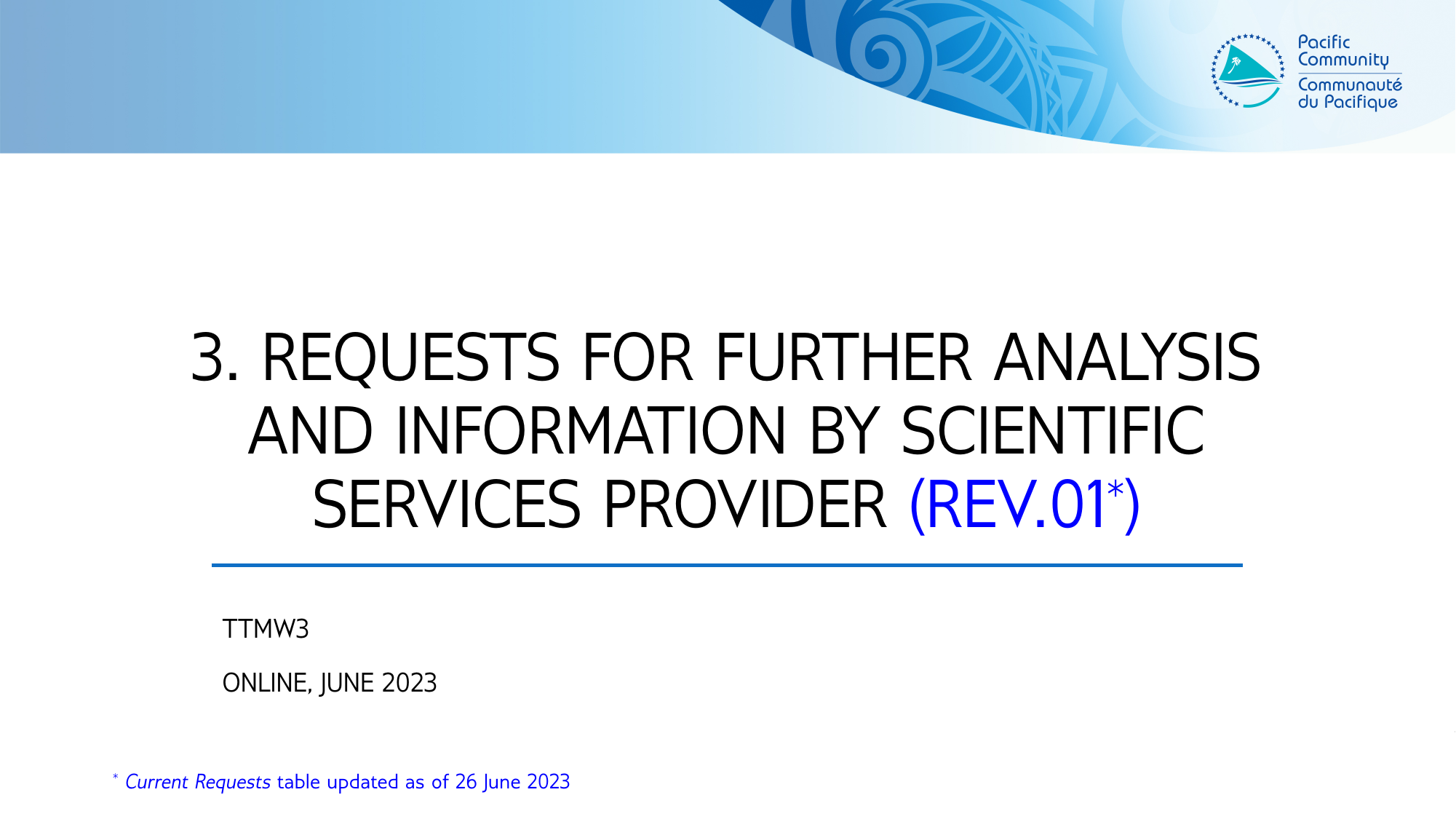

# 3. Requests for further analysis and information by Scientific Services Provider (Rev.01*)
TTMW3
Online, June 2023
* Current Requests table updated as of 26 June 2023